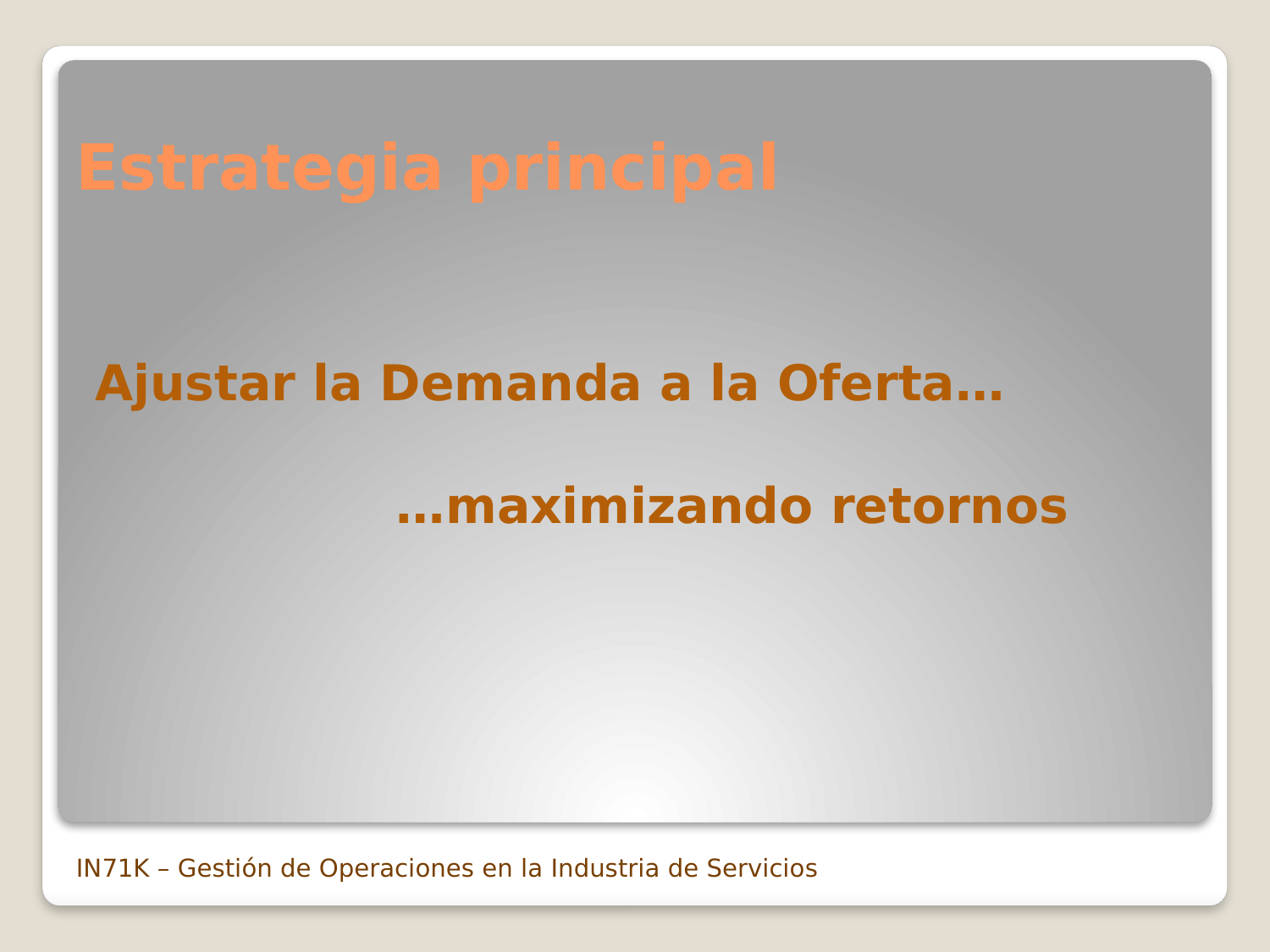

# Estrategia principal
Ajustar la Demanda a la Oferta…
		        …maximizando retornos
IN71K – Gestión de Operaciones en la Industria de Servicios